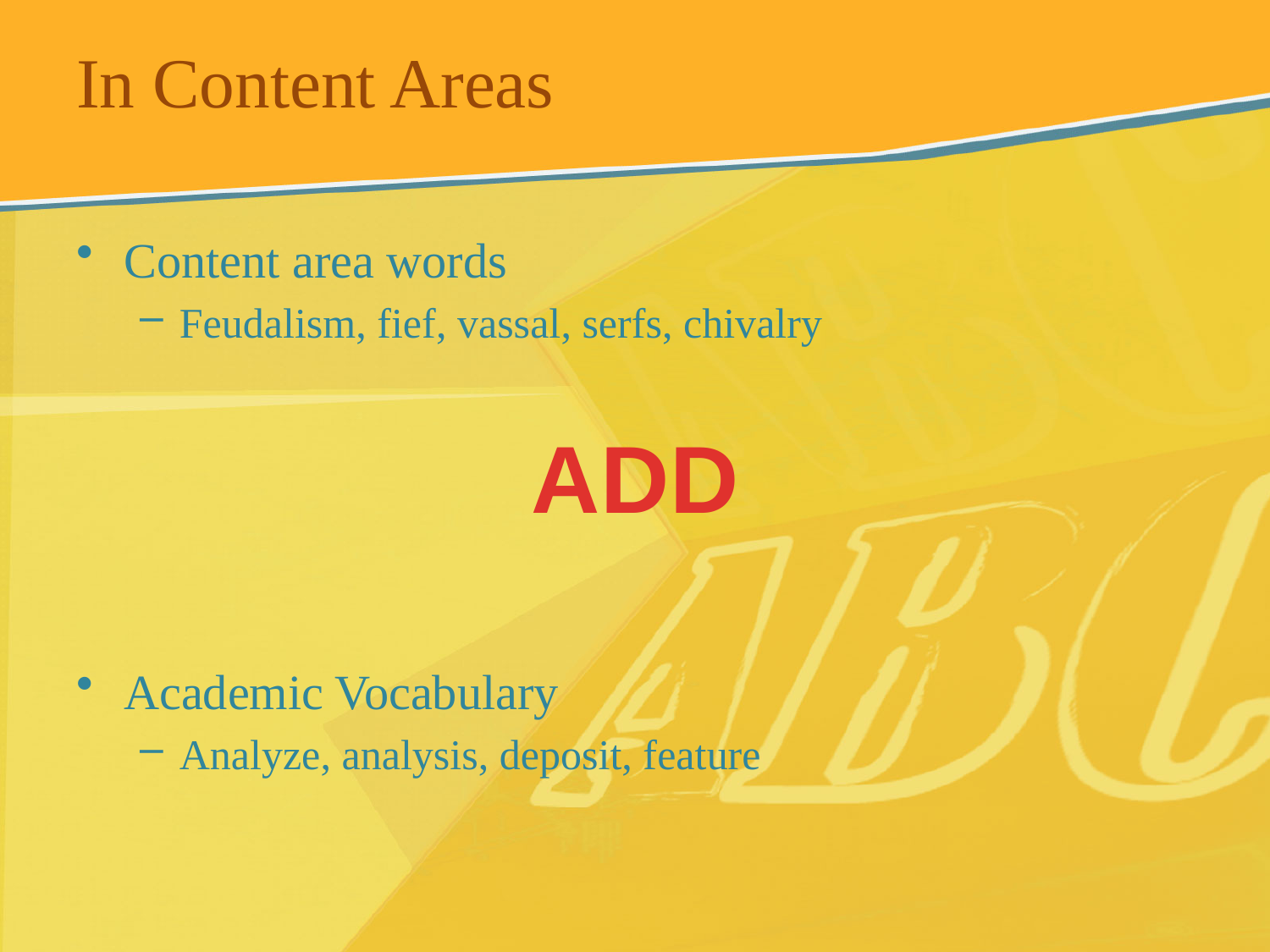

# In Content Areas
Content area words
Feudalism, fief, vassal, serfs, chivalry

Academic Vocabulary
Analyze, analysis, deposit, feature
ADD